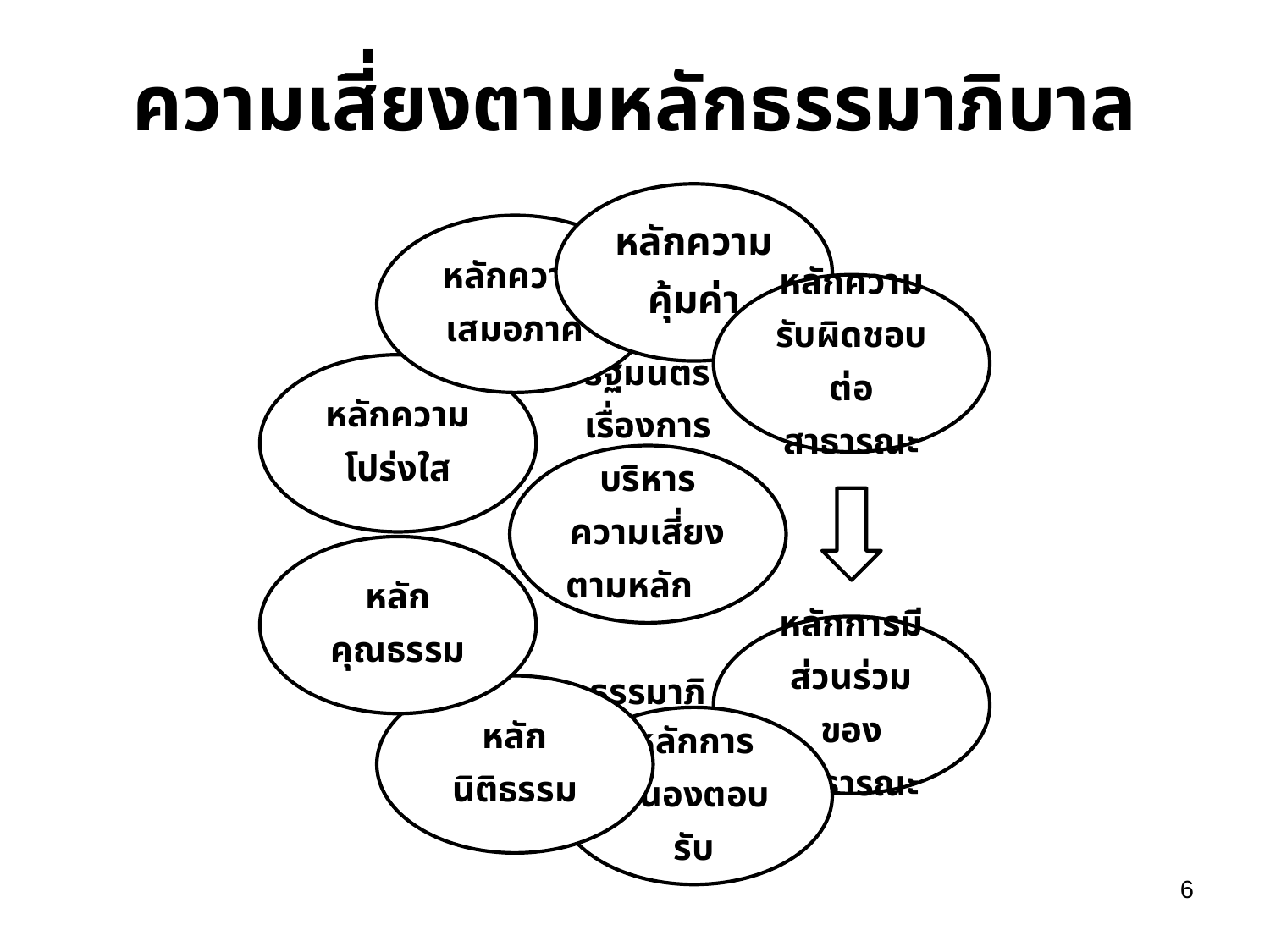

# ความเสี่ยงตามหลักธรรมาภิบาล
หลักนิติธรรม
หลักคุณธรรม
หลักความเสมอภาค
หลักความคุ้มค่า
หลักความรับผิดชอบต่อสาธารณะ
6